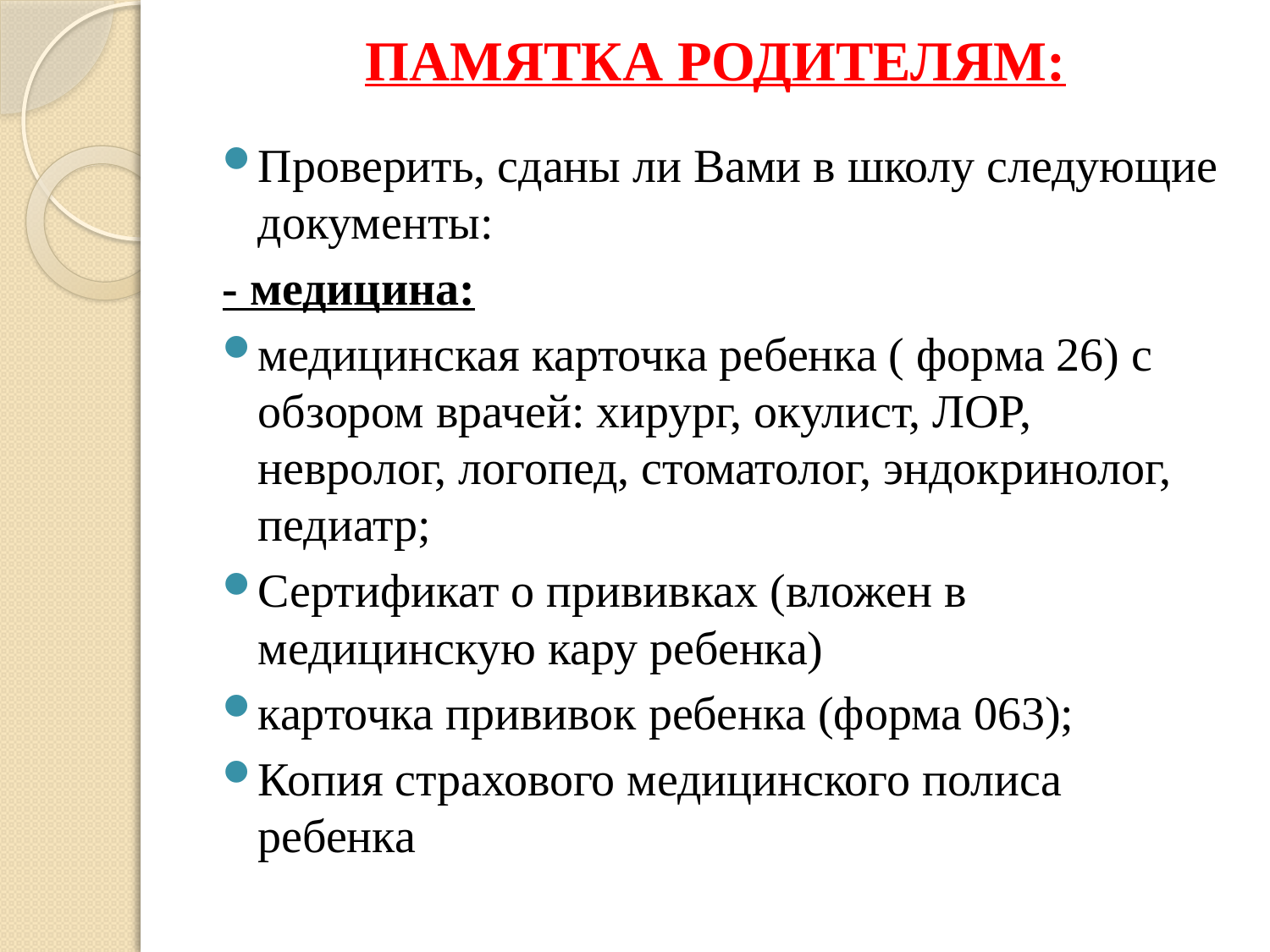

# ПАМЯТКА РОДИТЕЛЯМ:
Проверить, сданы ли Вами в школу следующие документы:
- медицина:
медицинская карточка ребенка ( форма 26) с обзором врачей: хирург, окулист, ЛОР, невролог, логопед, стоматолог, эндокринолог, педиатр;
Сертификат о прививках (вложен в медицинскую кару ребенка)
карточка прививок ребенка (форма 063);
Копия страхового медицинского полиса ребенка